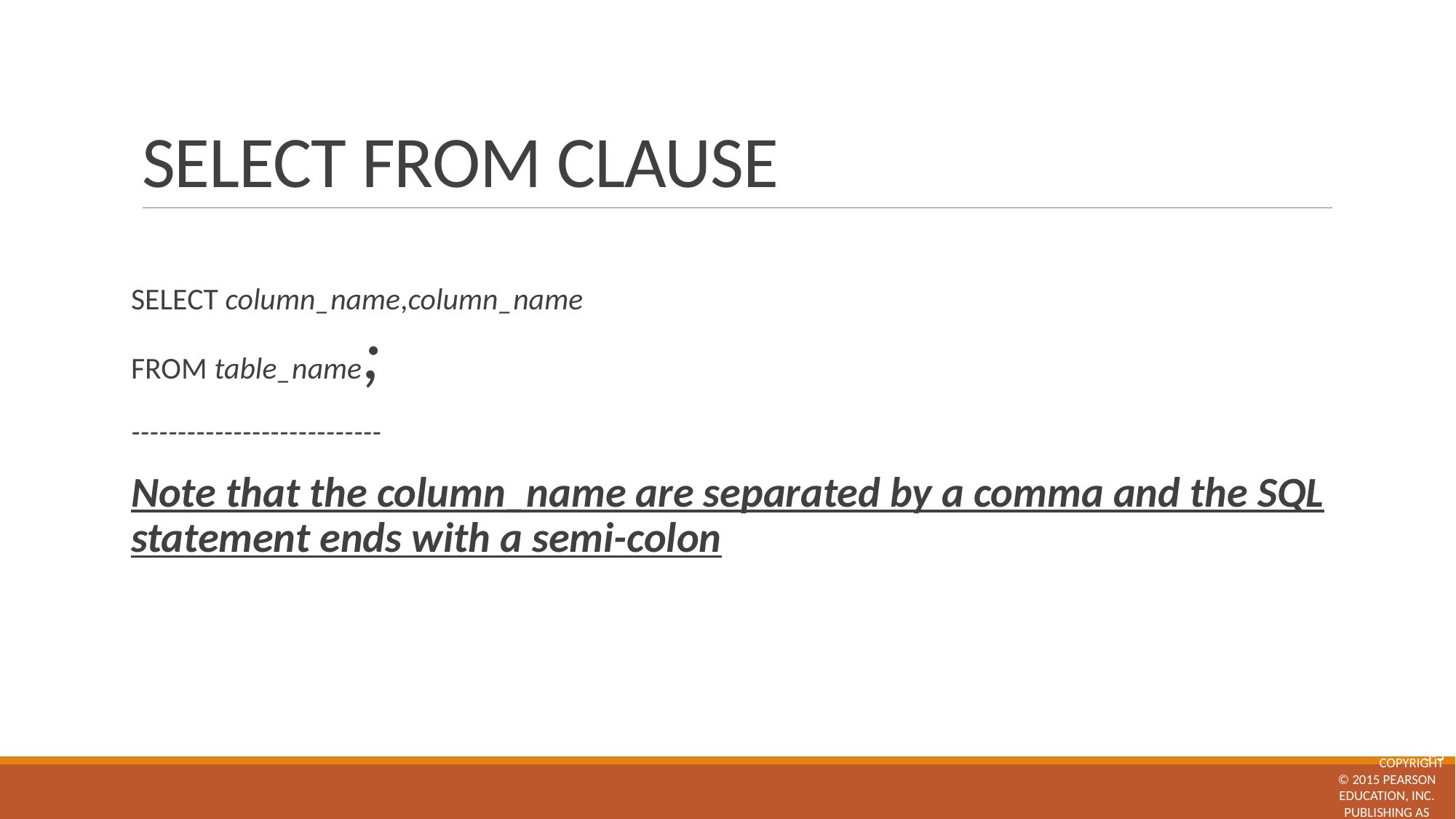

# SELECT FROM CLAUSE

SELECT column_name,column_name
FROM table_name;
---------------------------
Note that the column_name are separated by a comma and the SQL statement ends with a semi-colon
KROENKE and AUER - DATABASE CONCEPTS (7th Edition)                                                                           Copyright © 2015 Pearson Education, Inc. Publishing as Prentice Hall
3-3